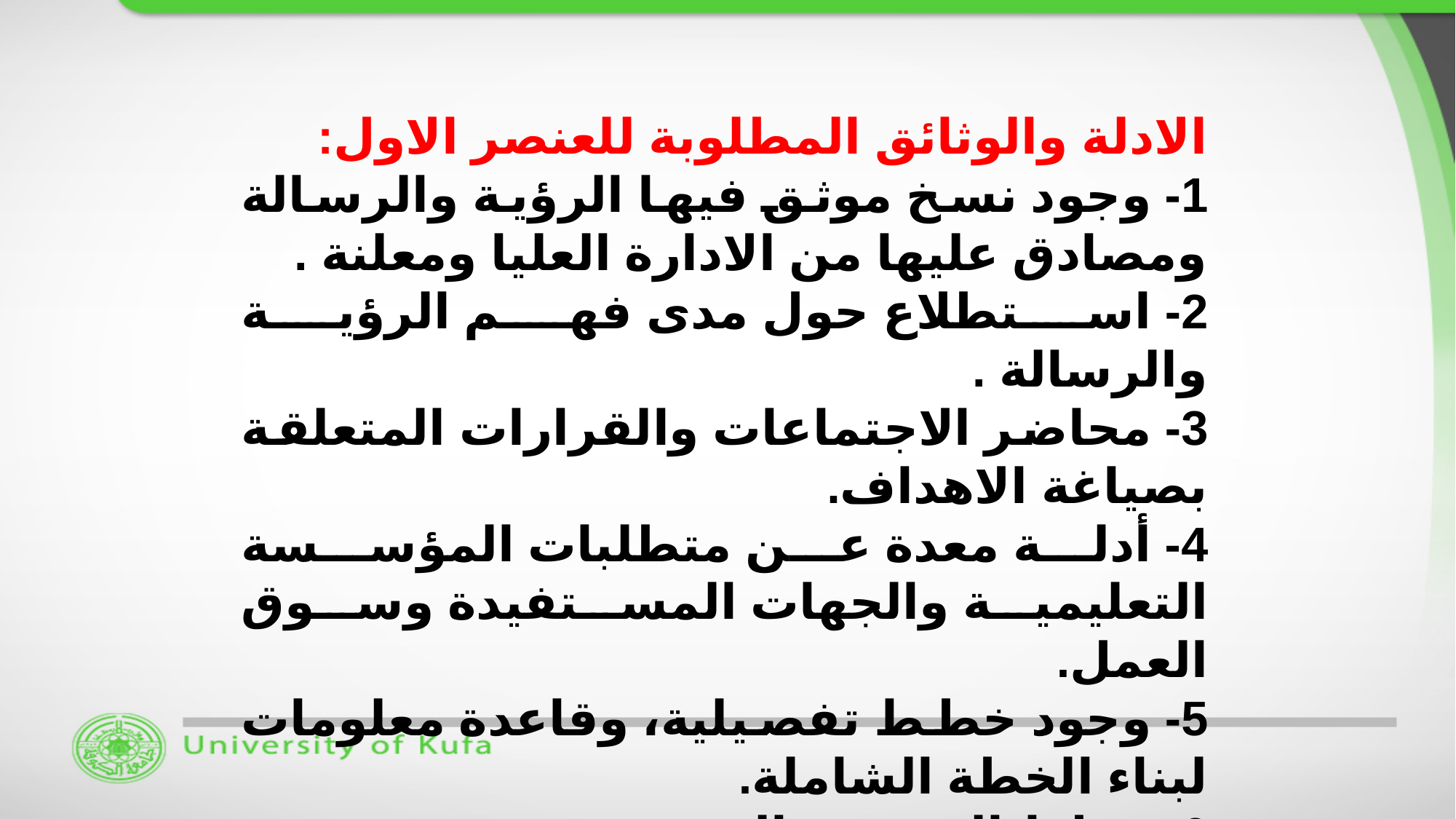

الادلة والوثائق المطلوبة للعنصر الاول:
1- وجود نسخ موثق فيها الرؤية والرسالة ومصادق عليها من الادارة العليا ومعلنة .
2- استطلاع حول مدى فهم الرؤية والرسالة .
3- محاضر الاجتماعات والقرارات المتعلقة بصياغة الاهداف.
4- أدلة معدة عن متطلبات المؤسسة التعليمية والجهات المستفيدة وسوق العمل.
5- وجود خطط تفصيلية، وقاعدة معلومات لبناء الخطة الشاملة.
6- خطط التحسين المستمر.